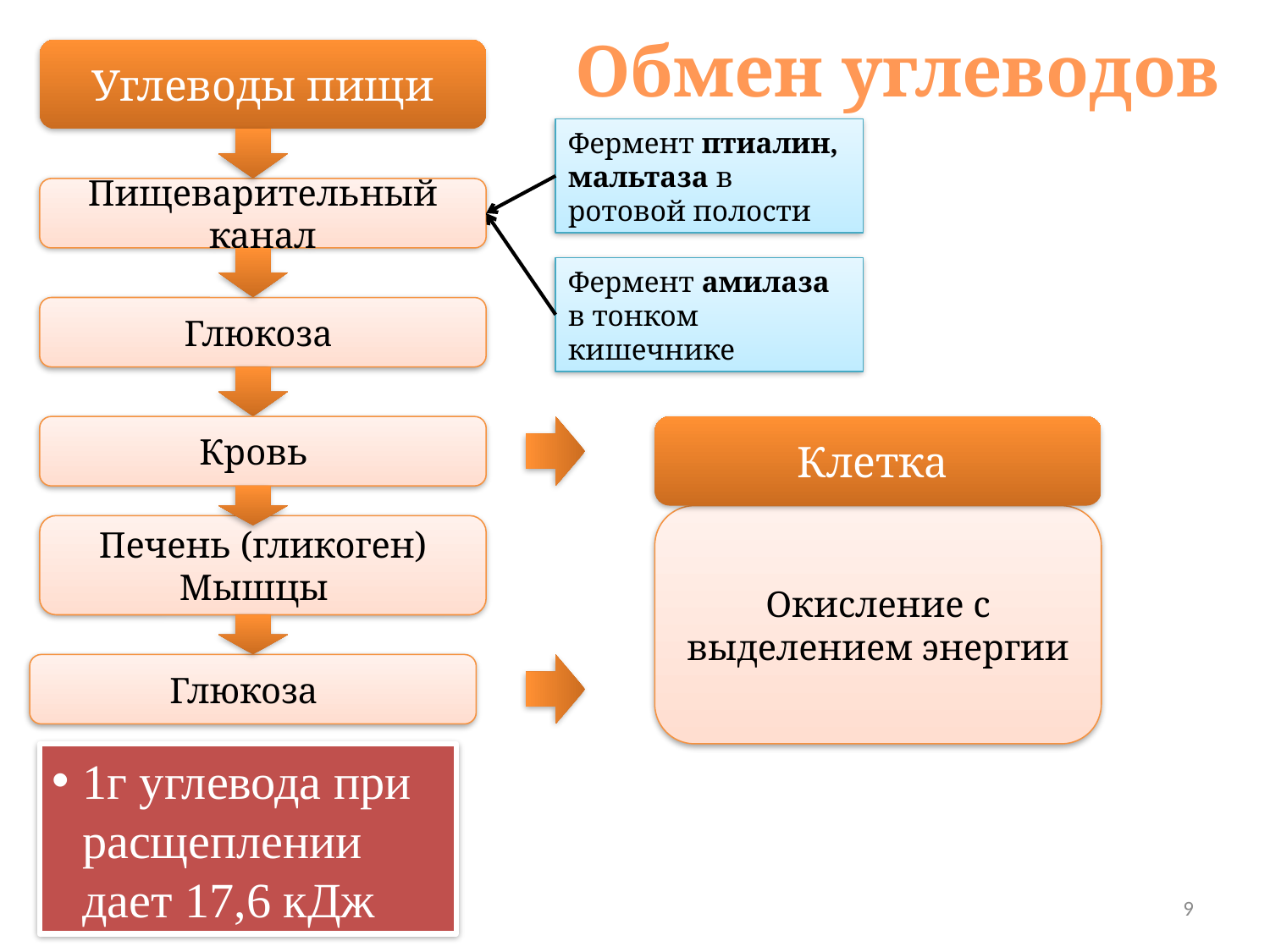

Обмен углеводов
Углеводы пищи
Фермент птиалин, мальтаза в ротовой полости

Пищеварительный канал

Фермент амилаза в тонком кишечнике
Глюкоза

Клетка
Кровь

Окисление с выделением энергии
Печень (гликоген)
Мышцы

Глюкоза

1г углевода при расщеплении дает 17,6 кДж
9